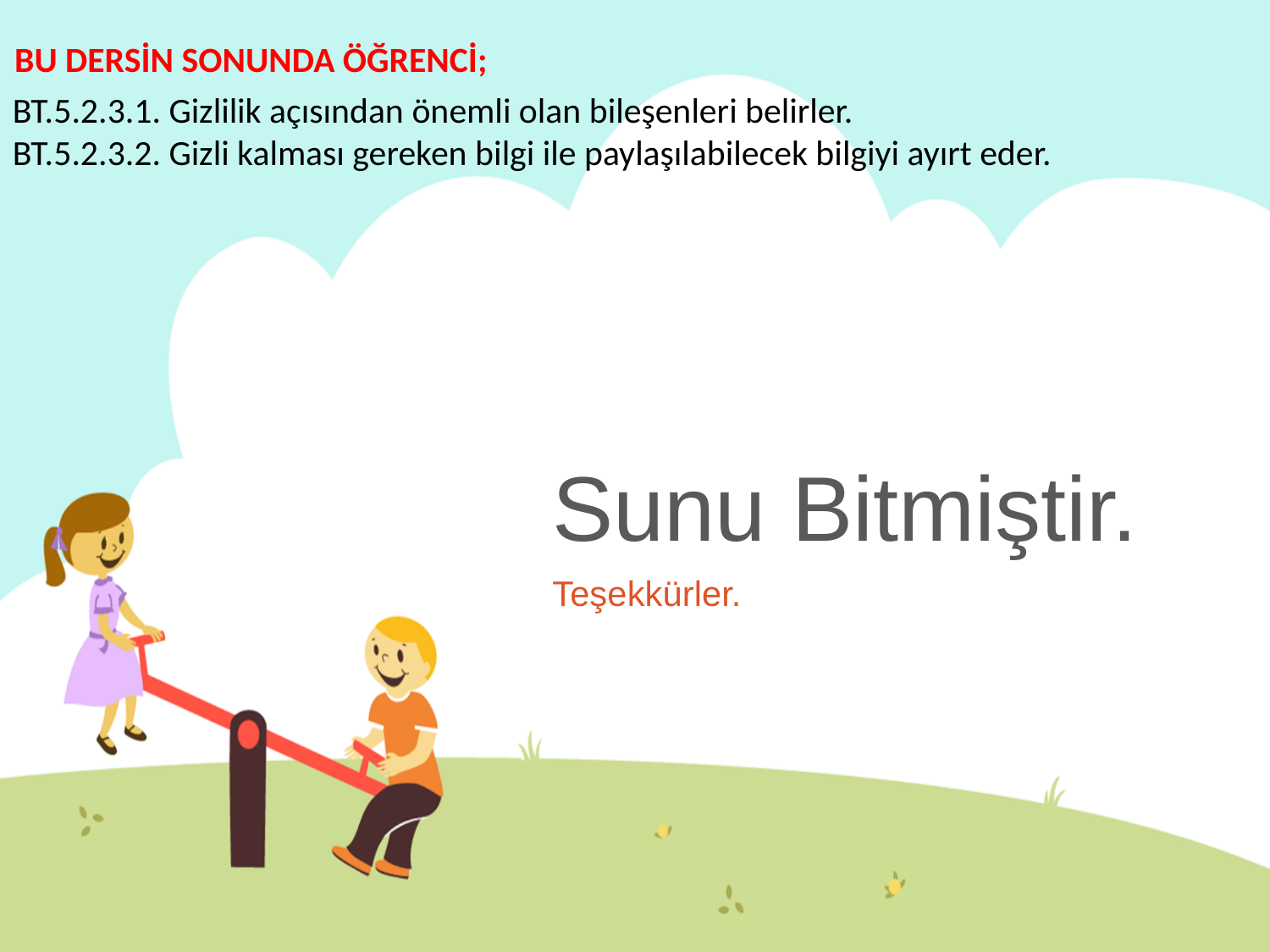

BU DERSİN SONUNDA ÖĞRENCİ;
BT.5.2.3.1. Gizlilik açısından önemli olan bileşenleri belirler.
BT.5.2.3.2. Gizli kalması gereken bilgi ile paylaşılabilecek bilgiyi ayırt eder.
# Sunu Bitmiştir.
Teşekkürler.